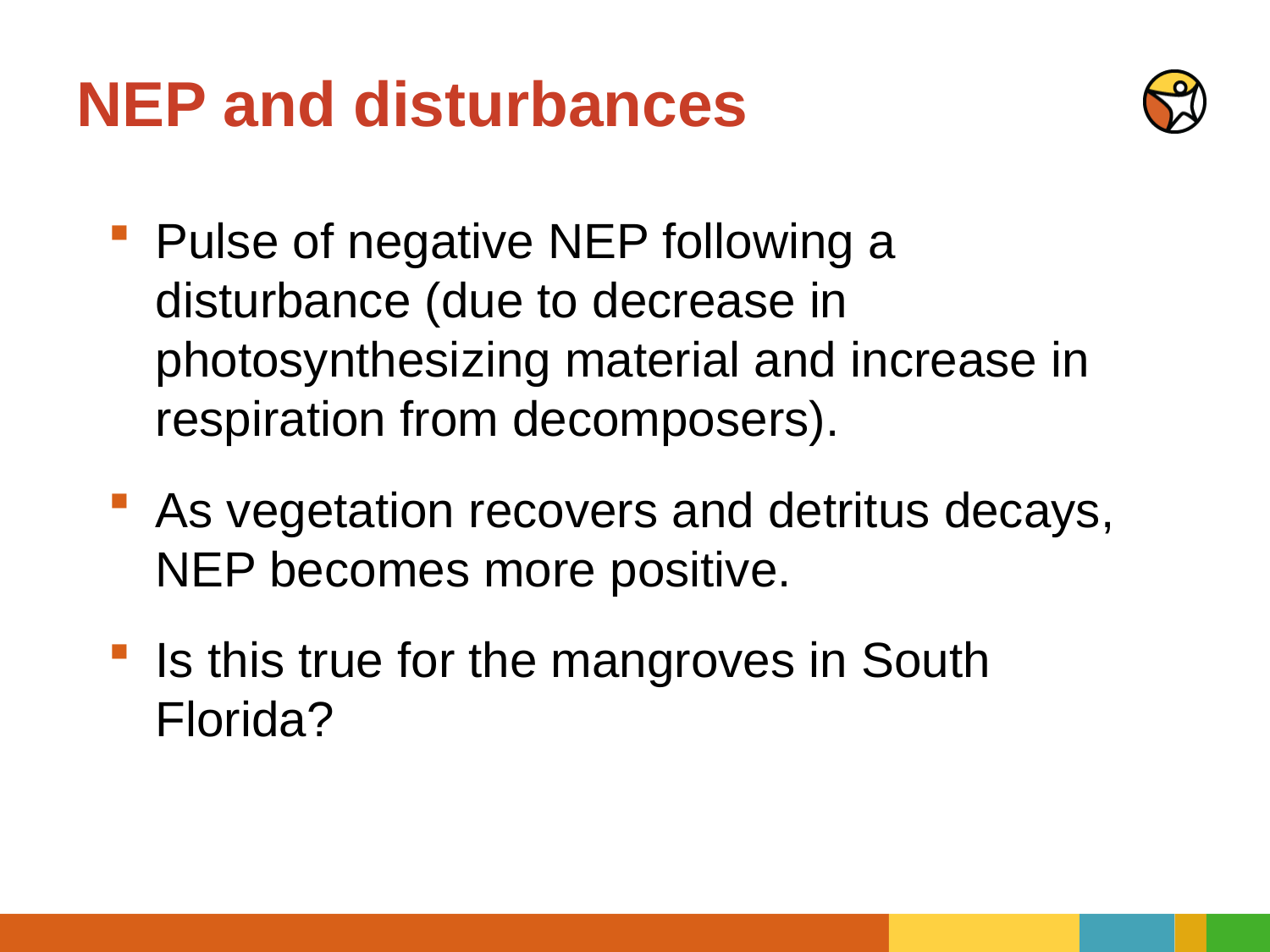

# NEP and disturbances
Pulse of negative NEP following a disturbance (due to decrease in photosynthesizing material and increase in respiration from decomposers).
As vegetation recovers and detritus decays, NEP becomes more positive.
Is this true for the mangroves in South Florida?